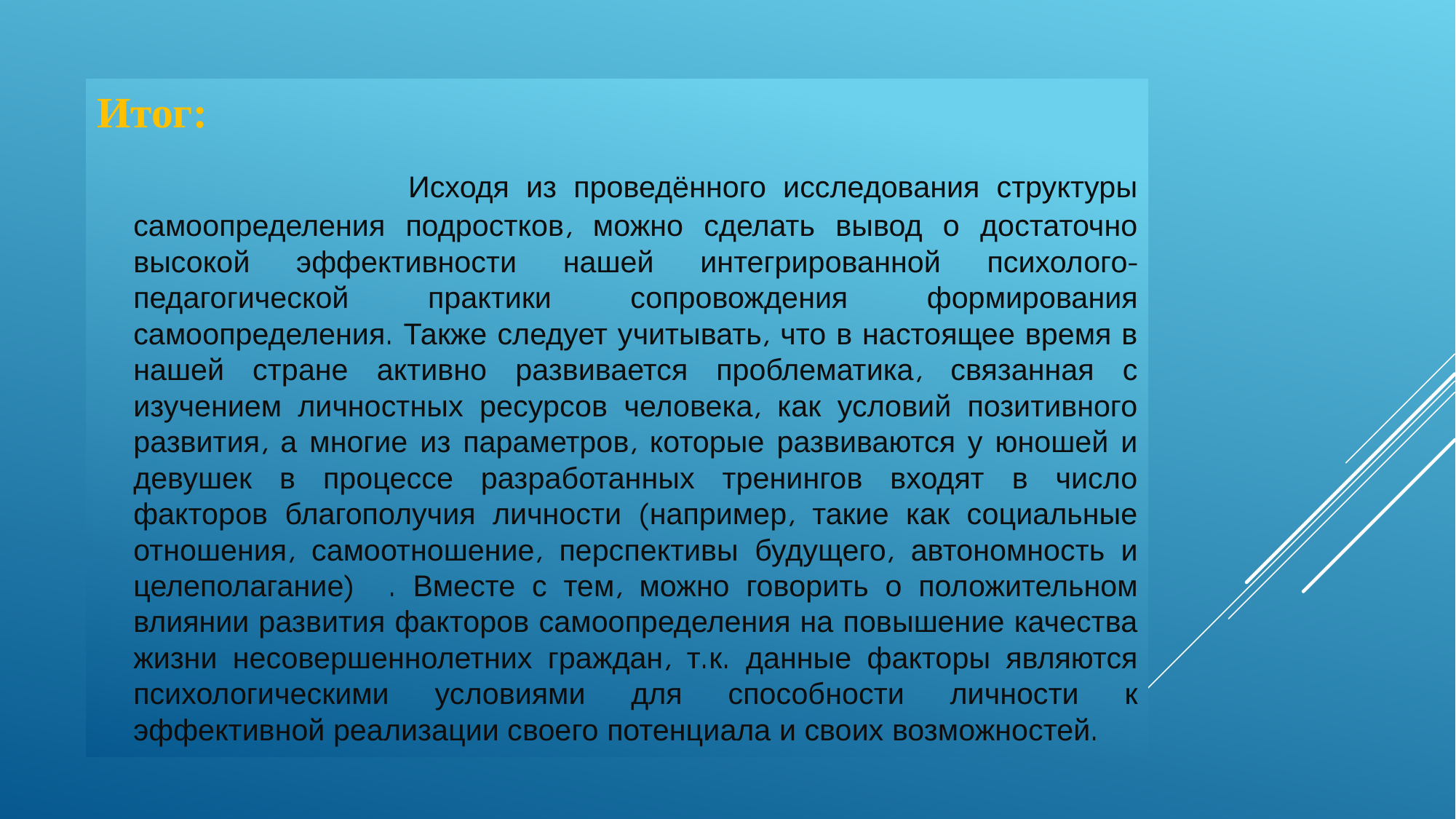

Итог:
                Исходя из проведённого исследования структуры самоопределения подростков, можно сделать вывод о достаточно высокой эффективности нашей интегрированной психолого-педагогической практики сопровождения формирования самоопределения. Также следует учитывать, что в настоящее время в нашей стране активно развивается проблематика, связанная с изучением личностных ресурсов человека, как условий позитивного развития, а многие из параметров, которые развиваются у юношей и девушек в процессе разработанных тренингов входят в число факторов благополучия личности (например, такие как социальные отношения, самоотношение, перспективы будущего, автономность и целеполагание)  . Вместе с тем, можно говорить о положительном влиянии развития факторов самоопределения на повышение качества жизни несовершеннолетних граждан, т.к. данные факторы являются психологическими условиями для способности личности к эффективной реализации своего потенциала и своих возможностей.